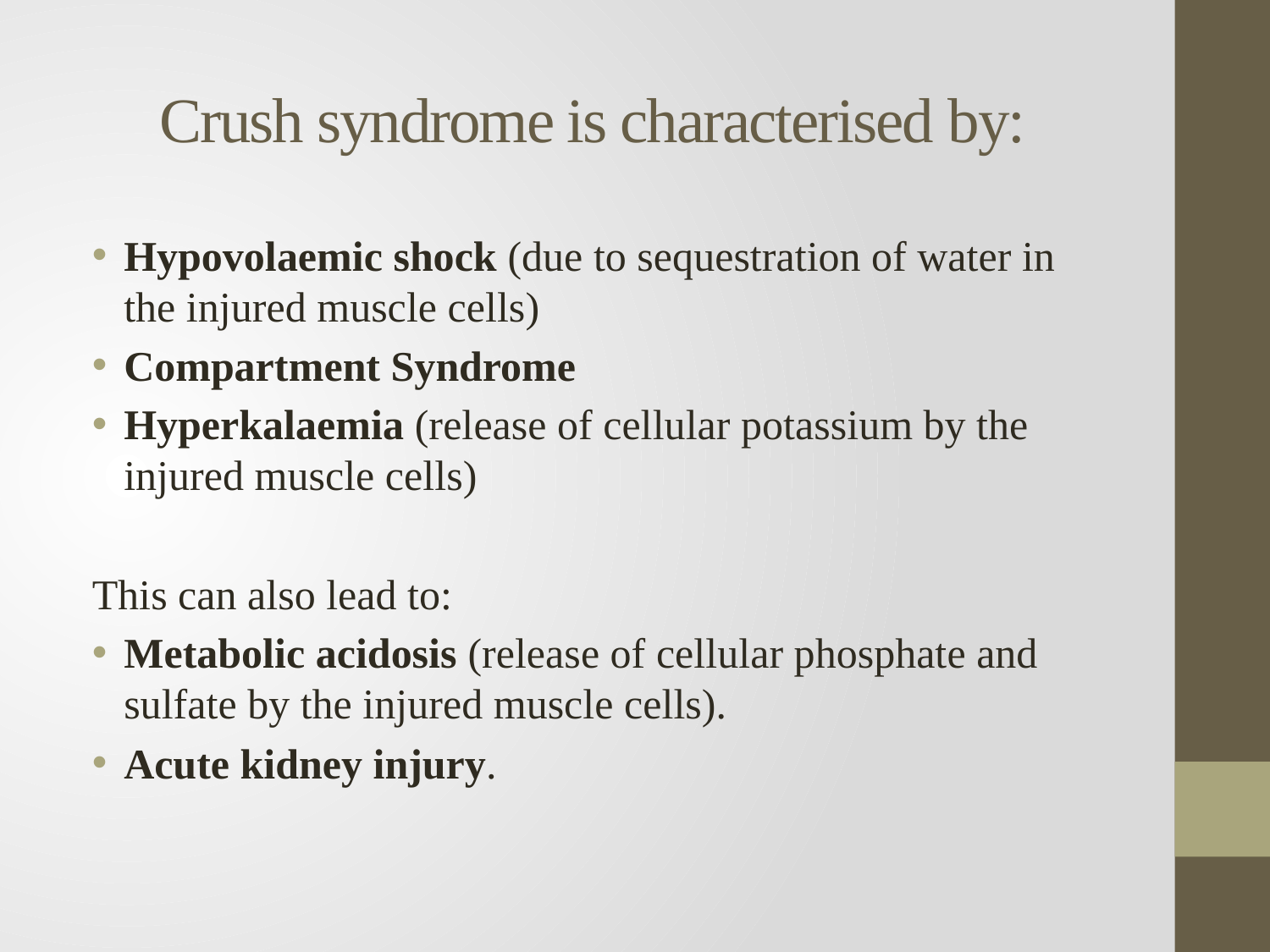

# Crush syndrome is characterised by:
Hypovolaemic shock (due to sequestration of water in the injured muscle cells)
Compartment Syndrome
Hyperkalaemia (release of cellular potassium by the injured muscle cells)

This can also lead to:
Metabolic acidosis (release of cellular phosphate and sulfate by the injured muscle cells).
Acute kidney injury.